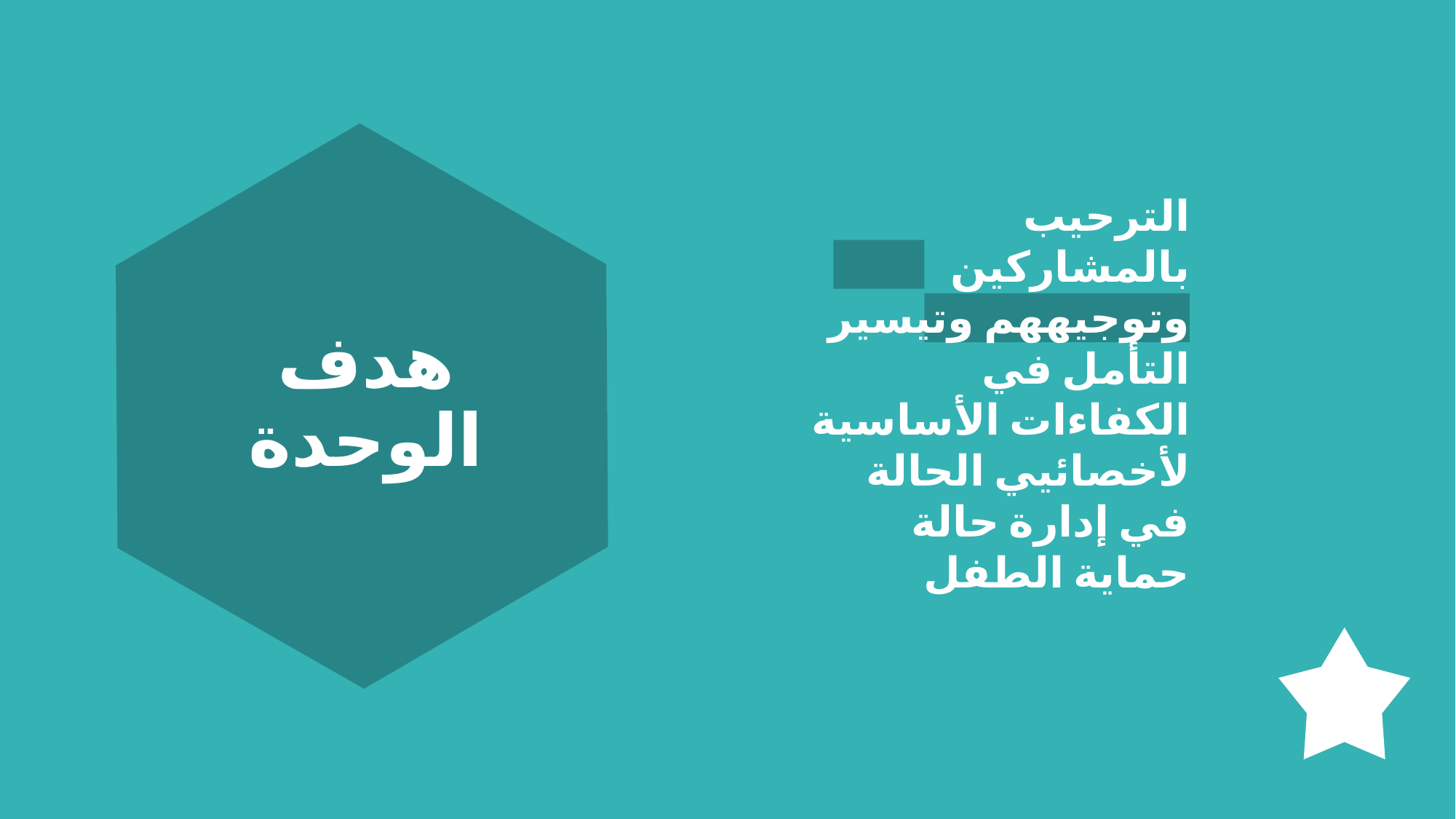

الترحيب بالمشاركين وتوجيههم وتيسير التأمل في الكفاءات الأساسية لأخصائيي الحالة في إدارة حالة حماية الطفل

# هدف الوحدة